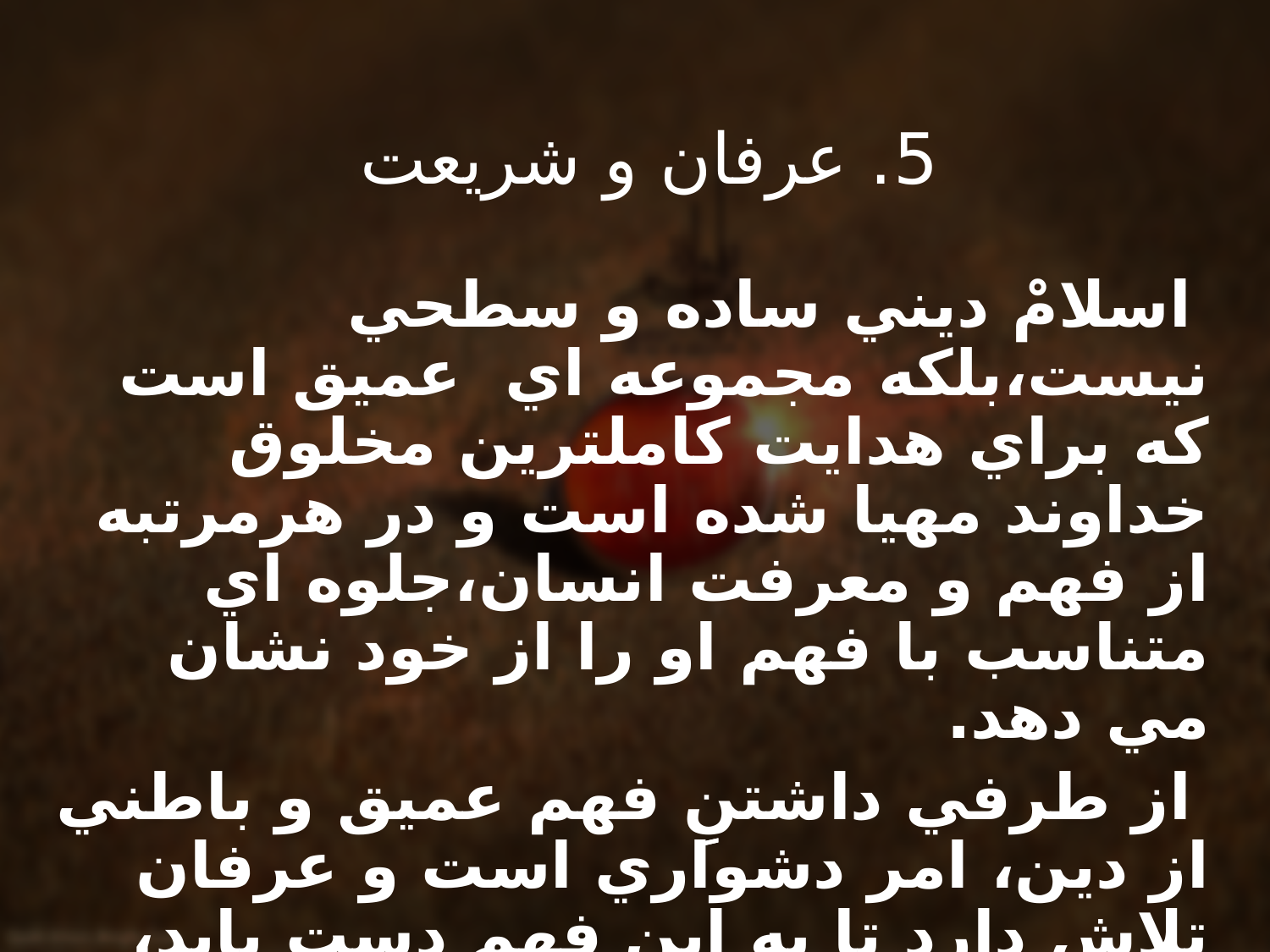

5. عرفان و شريعت
   اسلامْ ديني ساده و سطحي نيست،بلکه مجموعه اي  عميق است که براي هدايت کاملترين مخلوق خداوند مهيا شده است و در هرمرتبه از فهم و معرفت انسان،جلوه اي متناسب با فهم او را از خود نشان مي دهد.
   از طرفي داشتنِِ فهم عميق و باطني از دين، امر دشواري است و عرفان تلاش دارد تا به اين فهم دست يابد، عرفان و شريعت، معناي همين فهم باطني از معارف و تعاليم دين است .